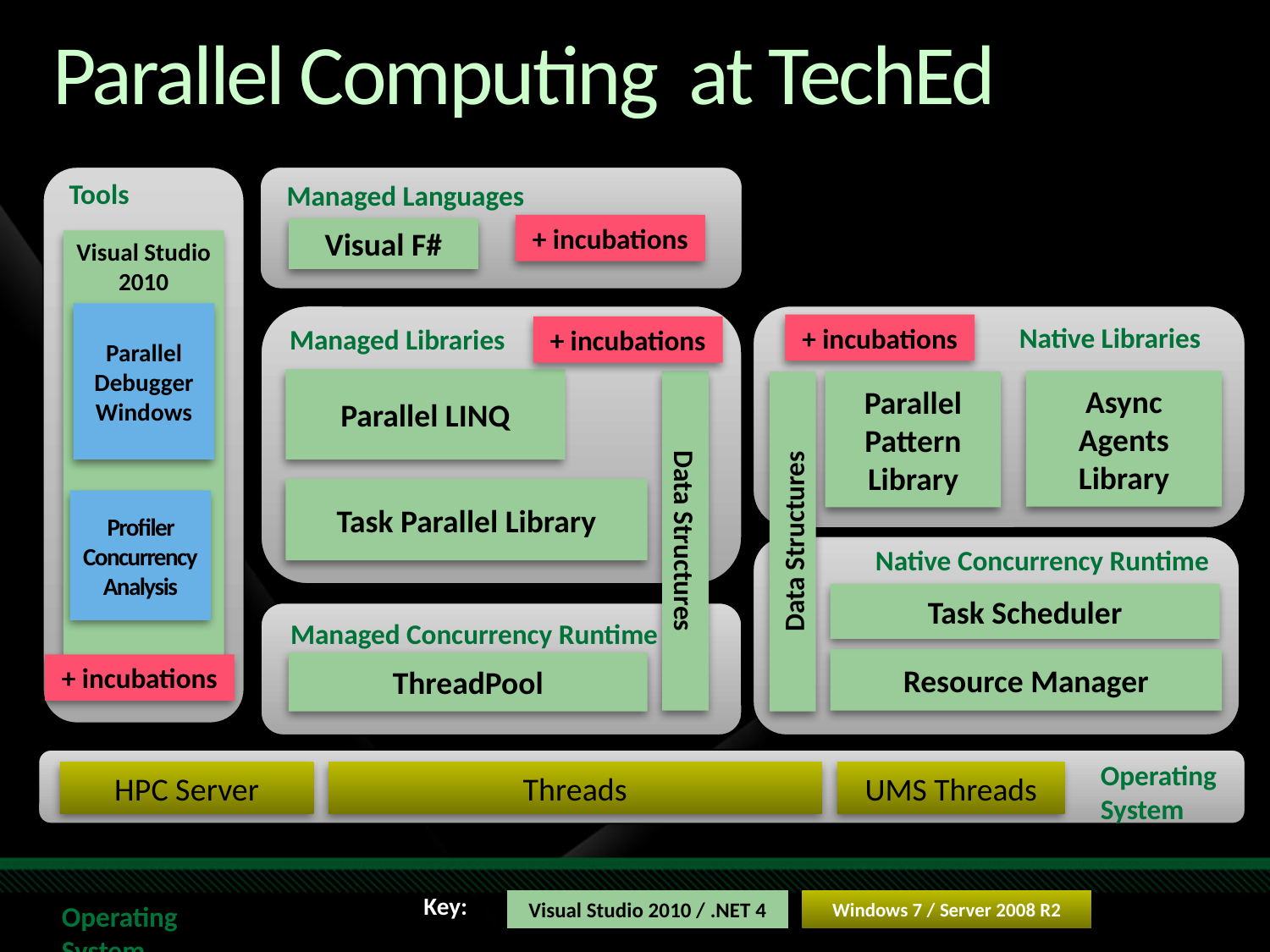

# Parallel Computing  at TechEd

Tools
Managed Languages
+ incubations
Visual F#
Visual Studio 2010
Parallel
Debugger Windows

Native Libraries
+ incubations
Managed Libraries
+ incubations
Parallel LINQ
Async
Agents
Library
Parallel Pattern Library
Task Parallel Library
Profiler Concurrency
Analysis
Data Structures
Data Structures

Native Concurrency Runtime
Task Scheduler

Managed Concurrency Runtime
Resource Manager
ThreadPool
+ incubations

Operating System
HPC Server
Threads
UMS Threads
Visual Studio 2010 / .NET 4
Windows 7 / Server 2008 R2
Key:
Operating System